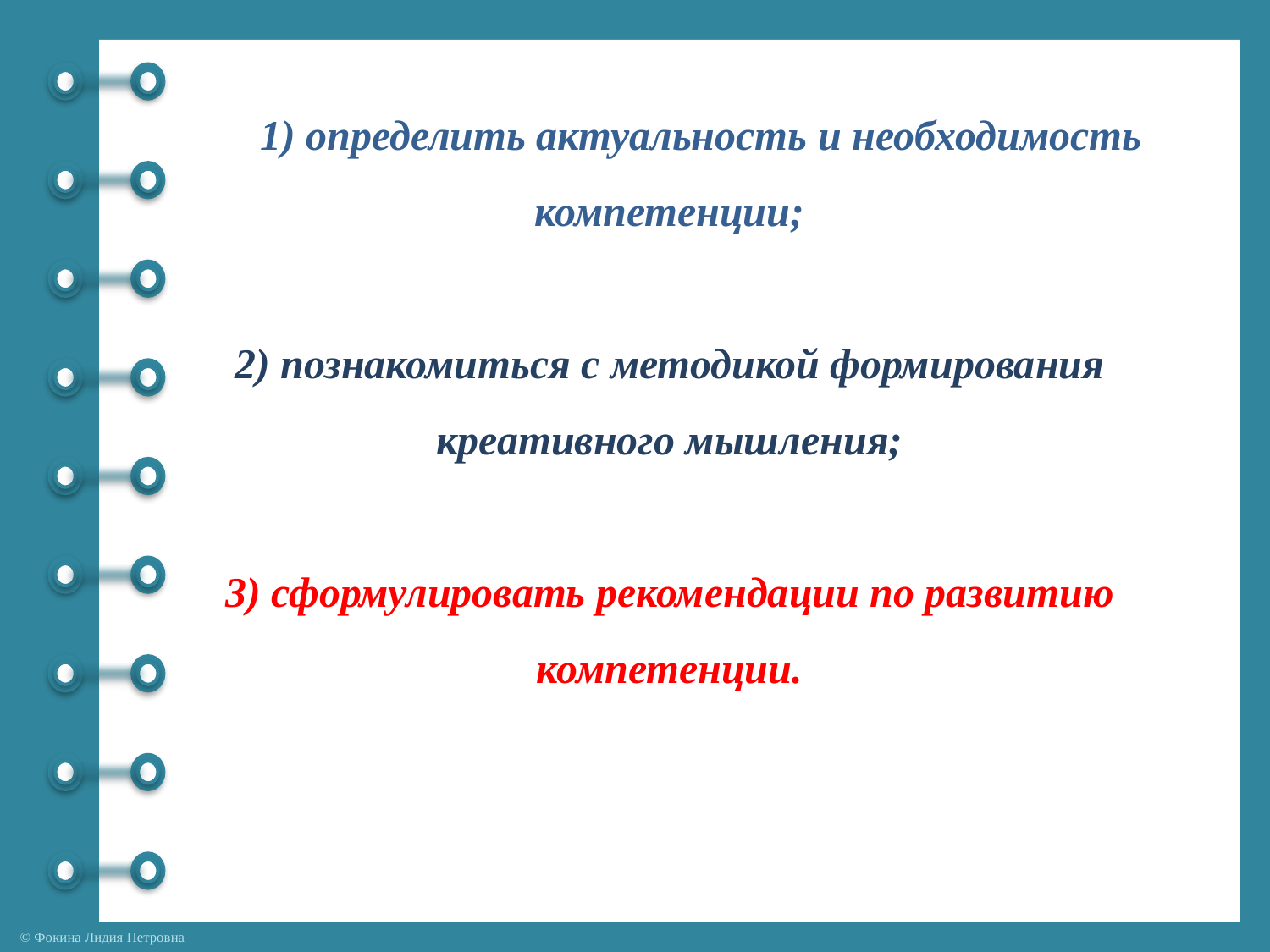

1) определить актуальность и необходимость компетенции;
2) познакомиться с методикой формирования креативного мышления;
3) сформулировать рекомендации по развитию компетенции.